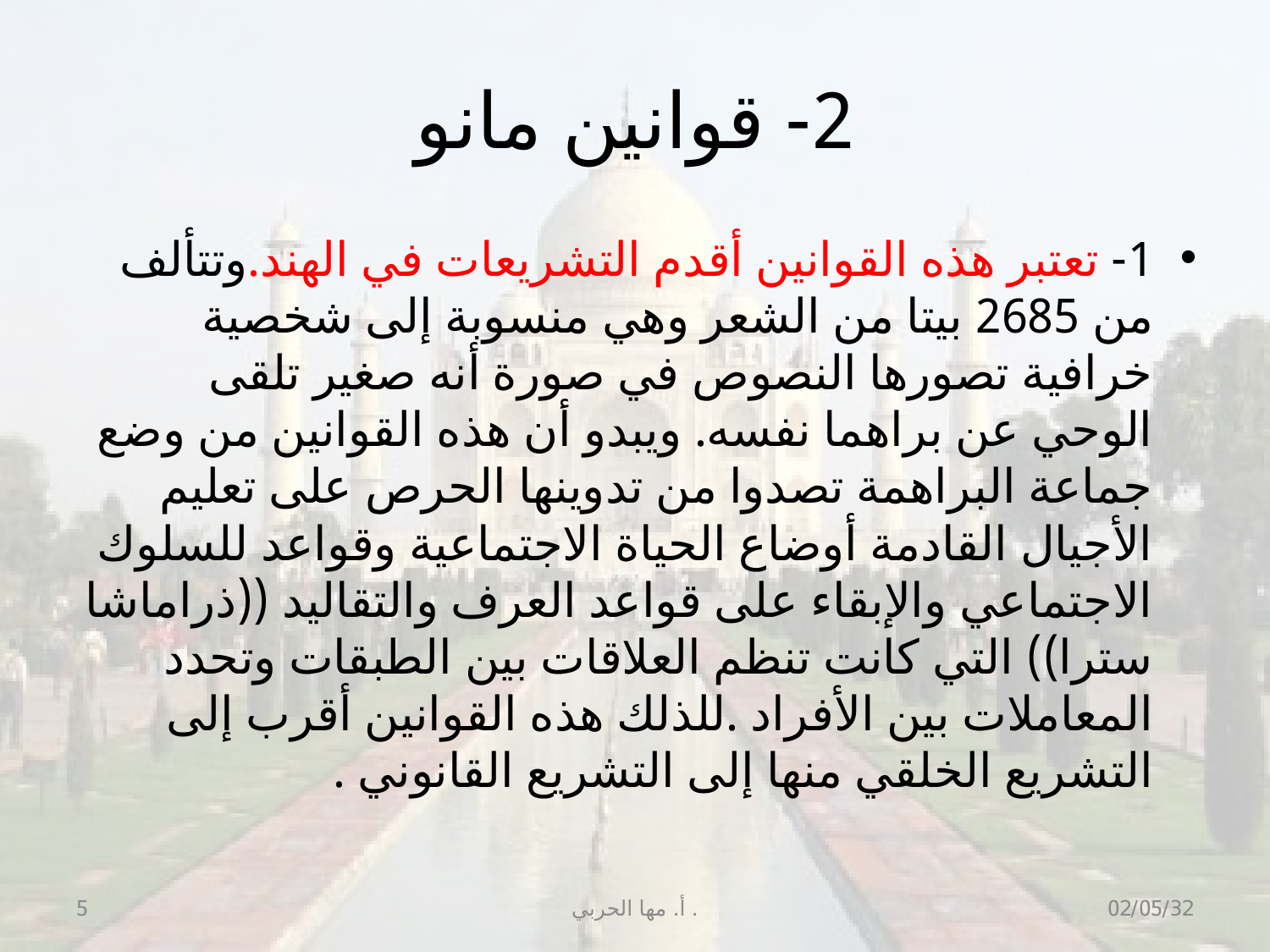

# 2- قوانين مانو
1- تعتبر هذه القوانين أقدم التشريعات في الهند.وتتألف من 2685 بيتا من الشعر وهي منسوبة إلى شخصية خرافية تصورها النصوص في صورة أنه صغير تلقى الوحي عن براهما نفسه. ويبدو أن هذه القوانين من وضع جماعة البراهمة تصدوا من تدوينها الحرص على تعليم الأجيال القادمة أوضاع الحياة الاجتماعية وقواعد للسلوك الاجتماعي والإبقاء على قواعد العرف والتقاليد ((ذراماشا سترا)) التي كانت تنظم العلاقات بين الطبقات وتحدد المعاملات بين الأفراد .للذلك هذه القوانين أقرب إلى التشريع الخلقي منها إلى التشريع القانوني .
5
أ. مها الحربي .
02/05/32